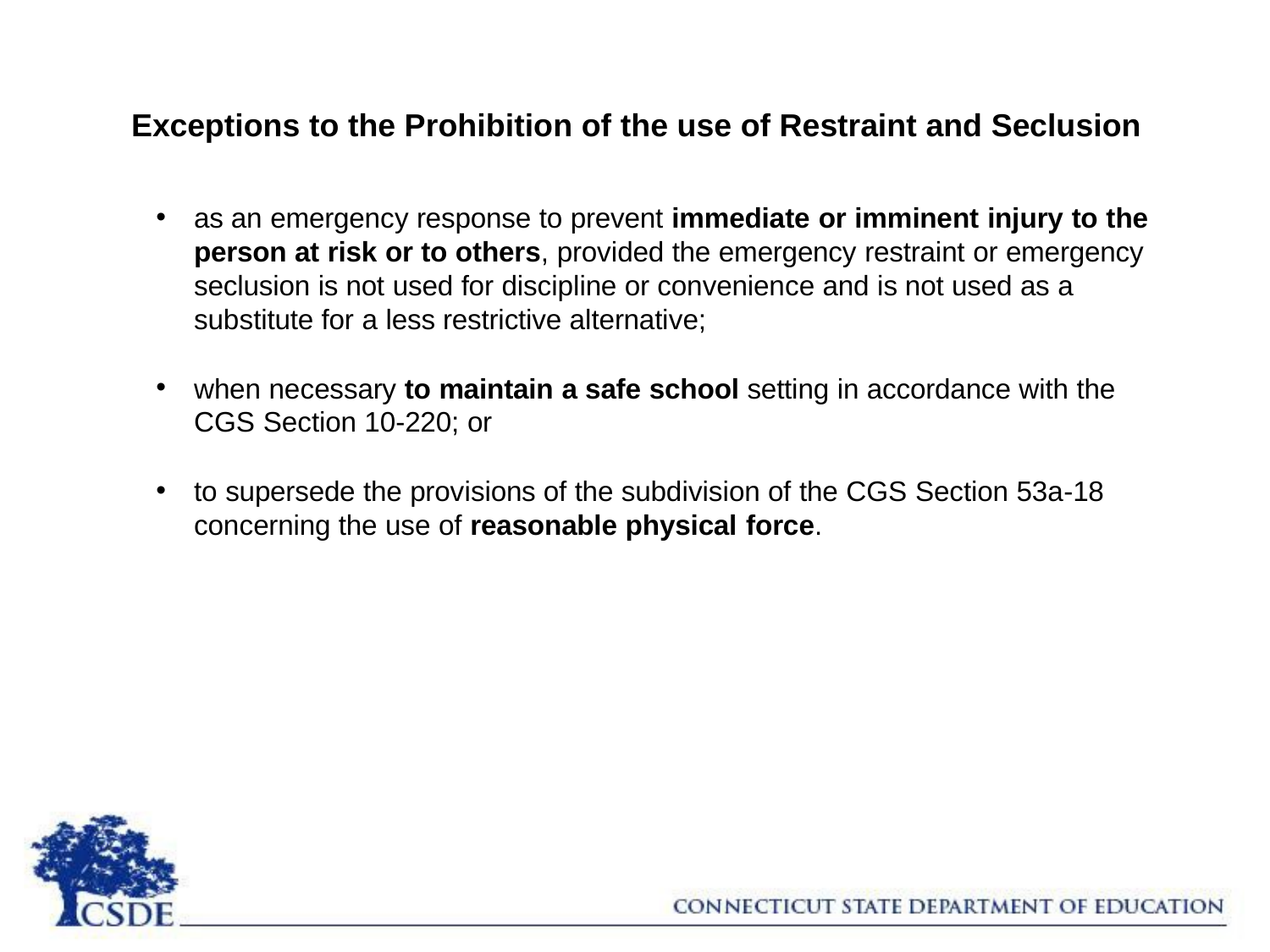

# Exceptions to the Prohibition of the use of Restraint and Seclusion
as an emergency response to prevent immediate or imminent injury to the person at risk or to others, provided the emergency restraint or emergency seclusion is not used for discipline or convenience and is not used as a substitute for a less restrictive alternative;

when necessary to maintain a safe school setting in accordance with the CGS Section 10-220; or

to supersede the provisions of the subdivision of the CGS Section 53a-18 concerning the use of reasonable physical force.